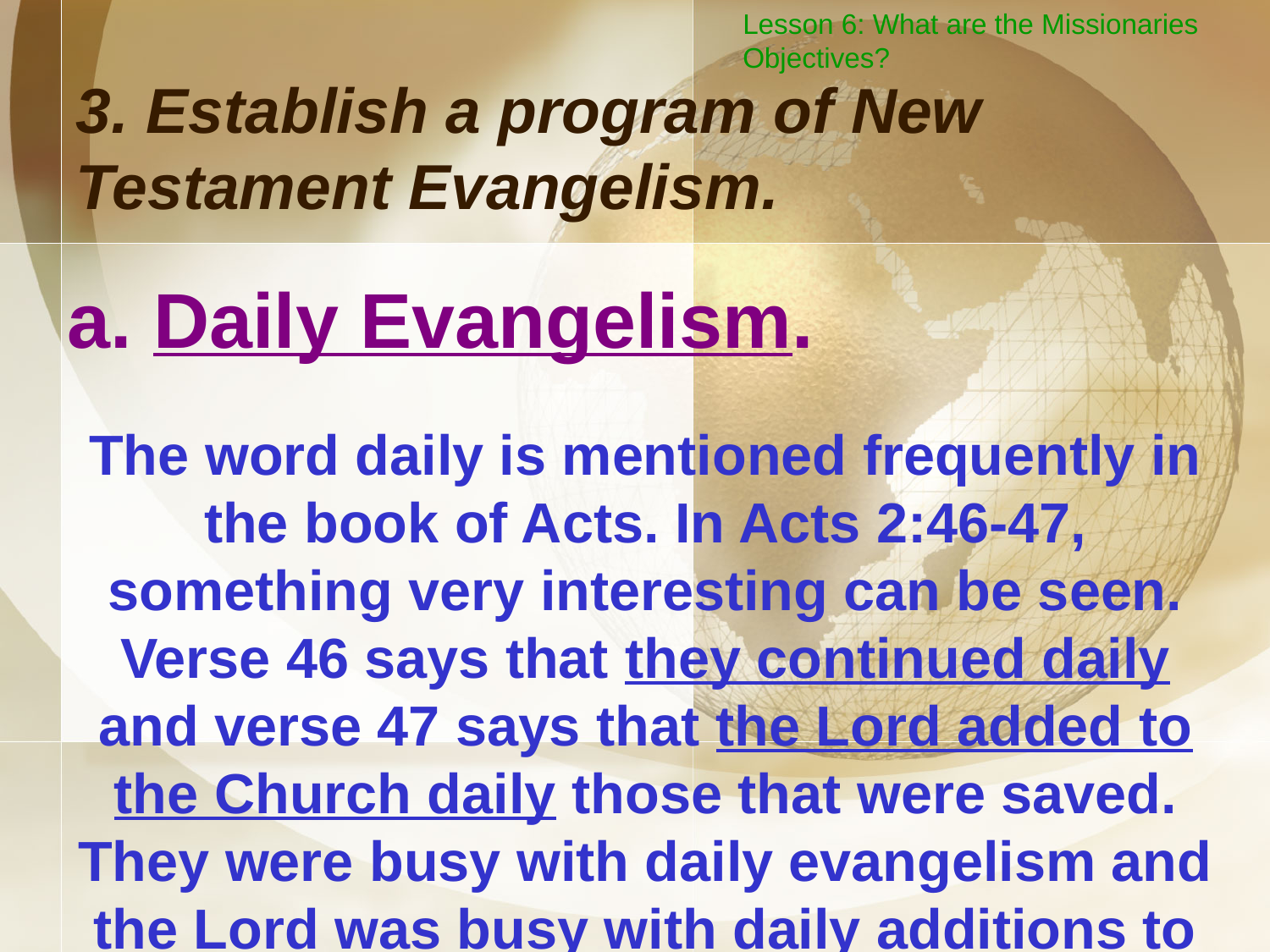

Lesson 6: What are the Missionaries Objectives?
3. Establish a program of New Testament Evangelism.
a. Daily Evangelism.
The word daily is mentioned frequently in the book of Acts. In Acts 2:46-47, something very interesting can be seen. Verse 46 says that they continued daily and verse 47 says that the Lord added to the Church daily those that were saved. They were busy with daily evangelism and the Lord was busy with daily additions to the Church.